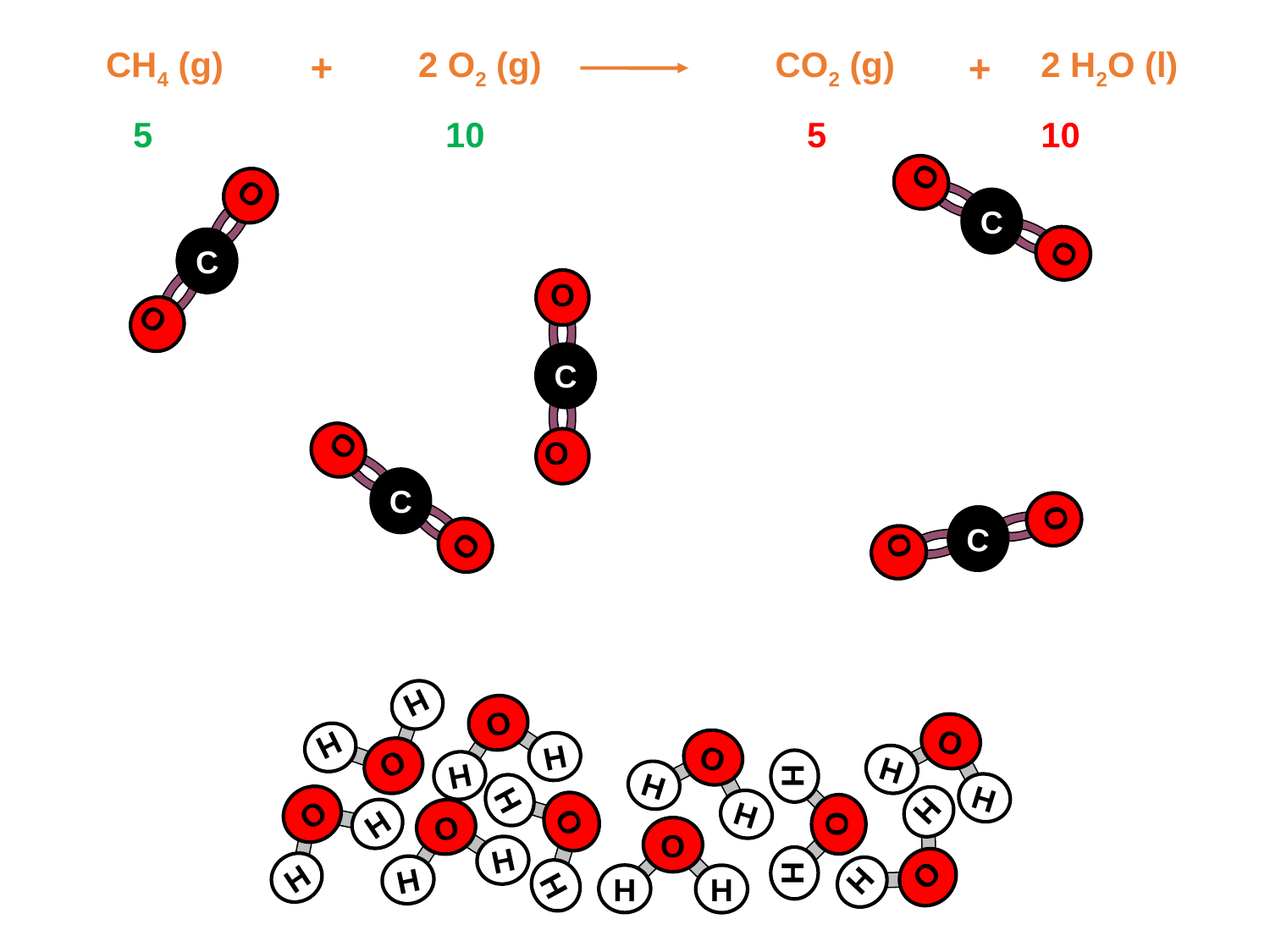

CH4 (g)                    2 O2 (g)                        CO2 (g)               2 H2O (l)
+
+

   CH4 (g)                    2 O2 (g)                        CO2 (g)             2 H2O (l)
     5		           10		         5                      10

O

C

O
O

C

O
O

C

O
O

C

O
O

C

O
O
H

H
O
H

H
O
H

H
O
H

H
O
H

H
O
H

H
O
H

H
O
H

H
O
H

H
O
H

H